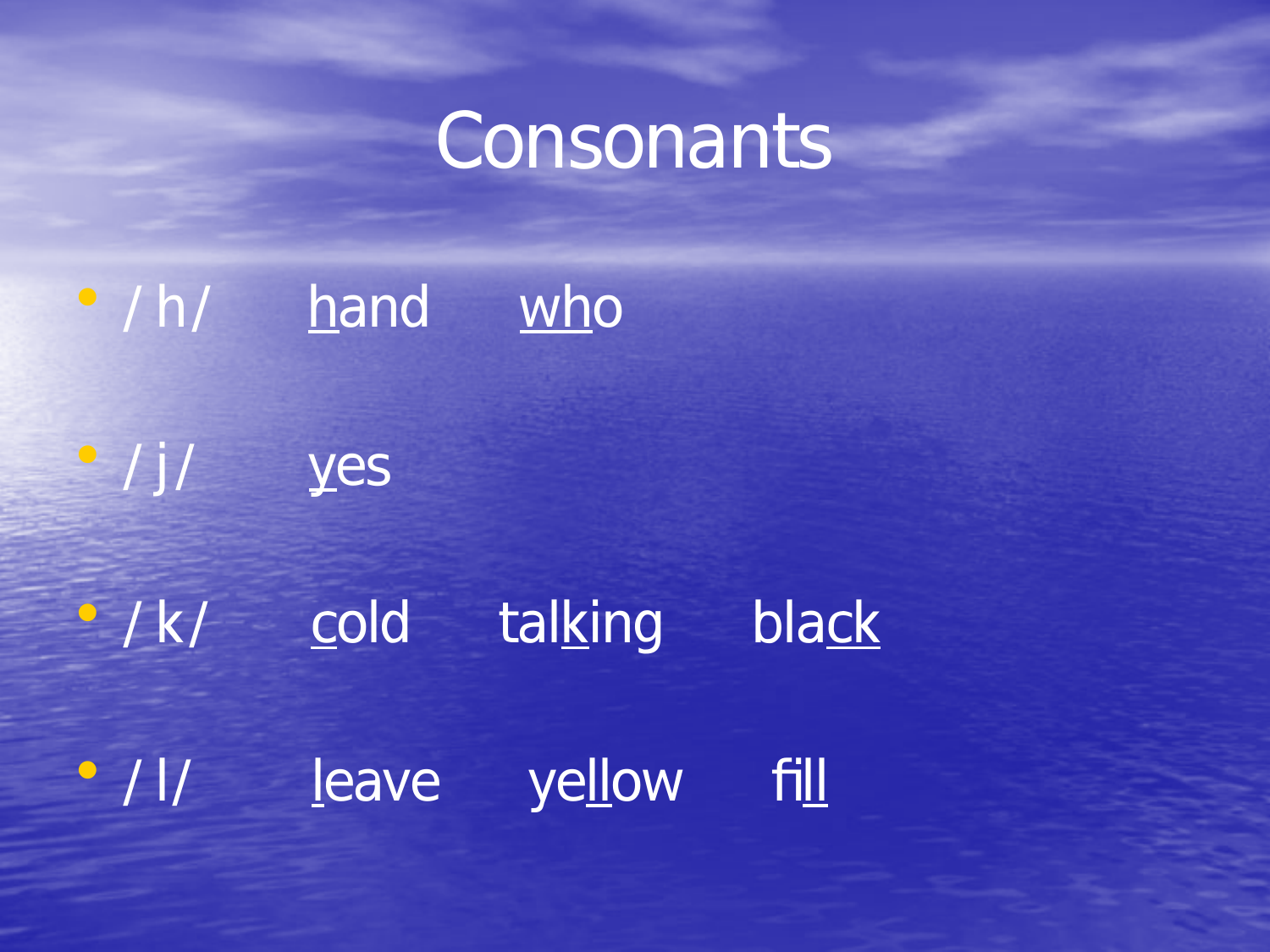

# Consonants
/h/     hand     who

/j/      yes

/k/     cold     talking     black

/l/      leave     yellow     fill